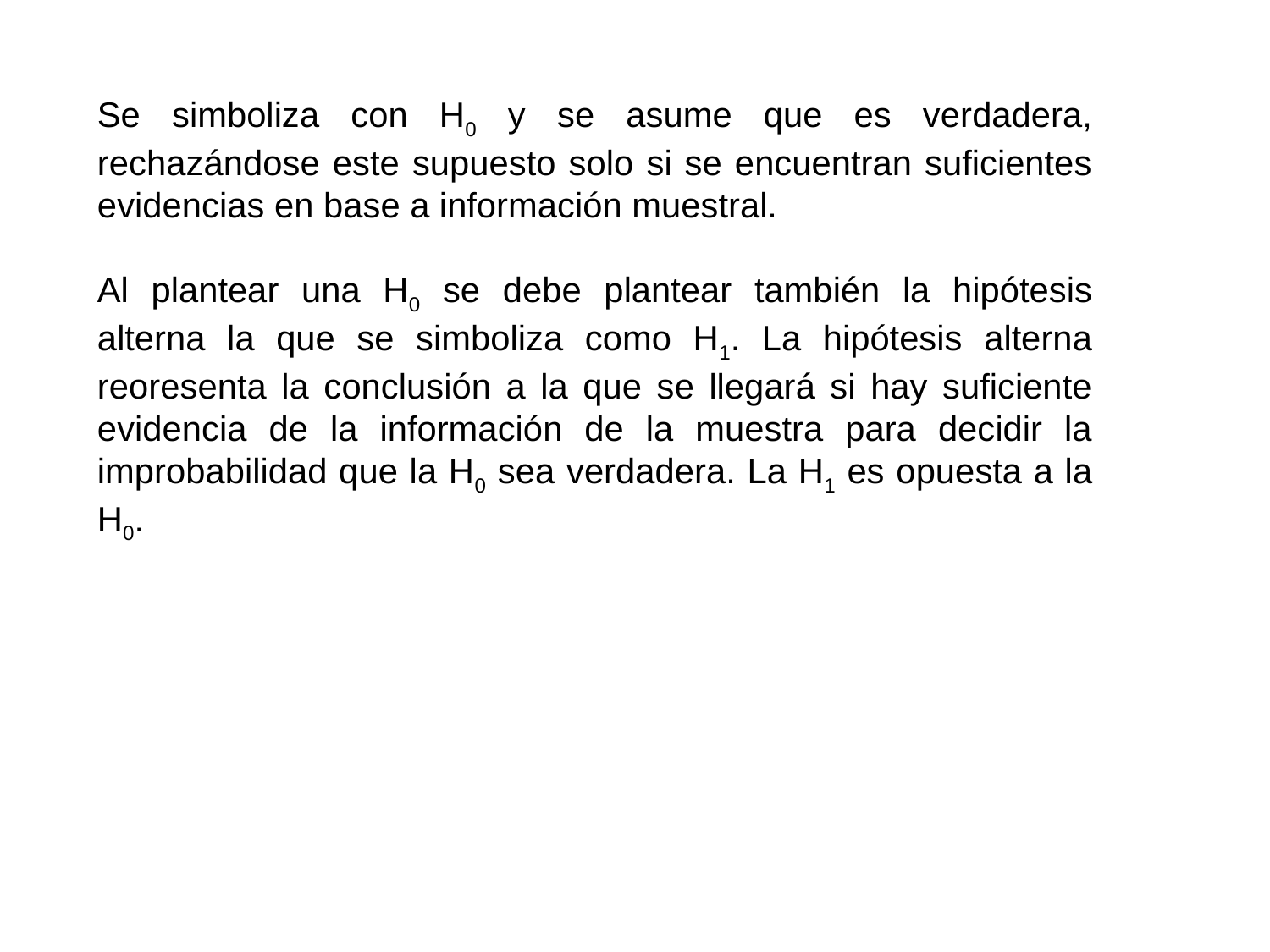

Se simboliza con H0 y se asume que es verdadera, rechazándose este supuesto solo si se encuentran suficientes evidencias en base a información muestral.

Al plantear una H0 se debe plantear también la hipótesis alterna la que se simboliza como H1. La hipótesis alterna reoresenta la conclusión a la que se llegará si hay suficiente evidencia de la información de la muestra para decidir la improbabilidad que la H0 sea verdadera. La H1 es opuesta a la H0.